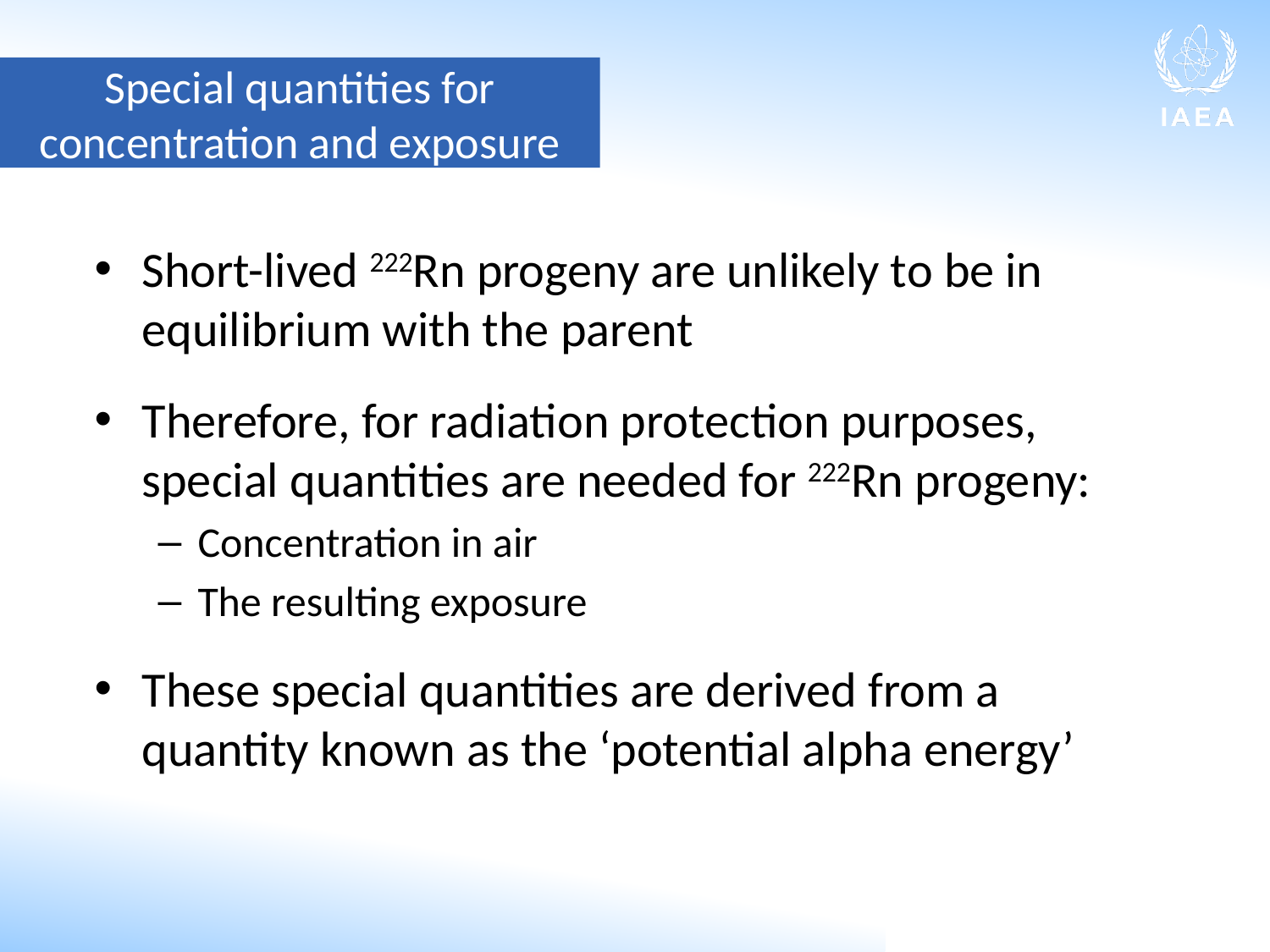

Special quantities for concentration and exposure
Short-lived 222Rn progeny are unlikely to be in equilibrium with the parent

Therefore, for radiation protection purposes, special quantities are needed for 222Rn progeny:
Concentration in air
The resulting exposure

These special quantities are derived from a quantity known as the ‘potential alpha energy’